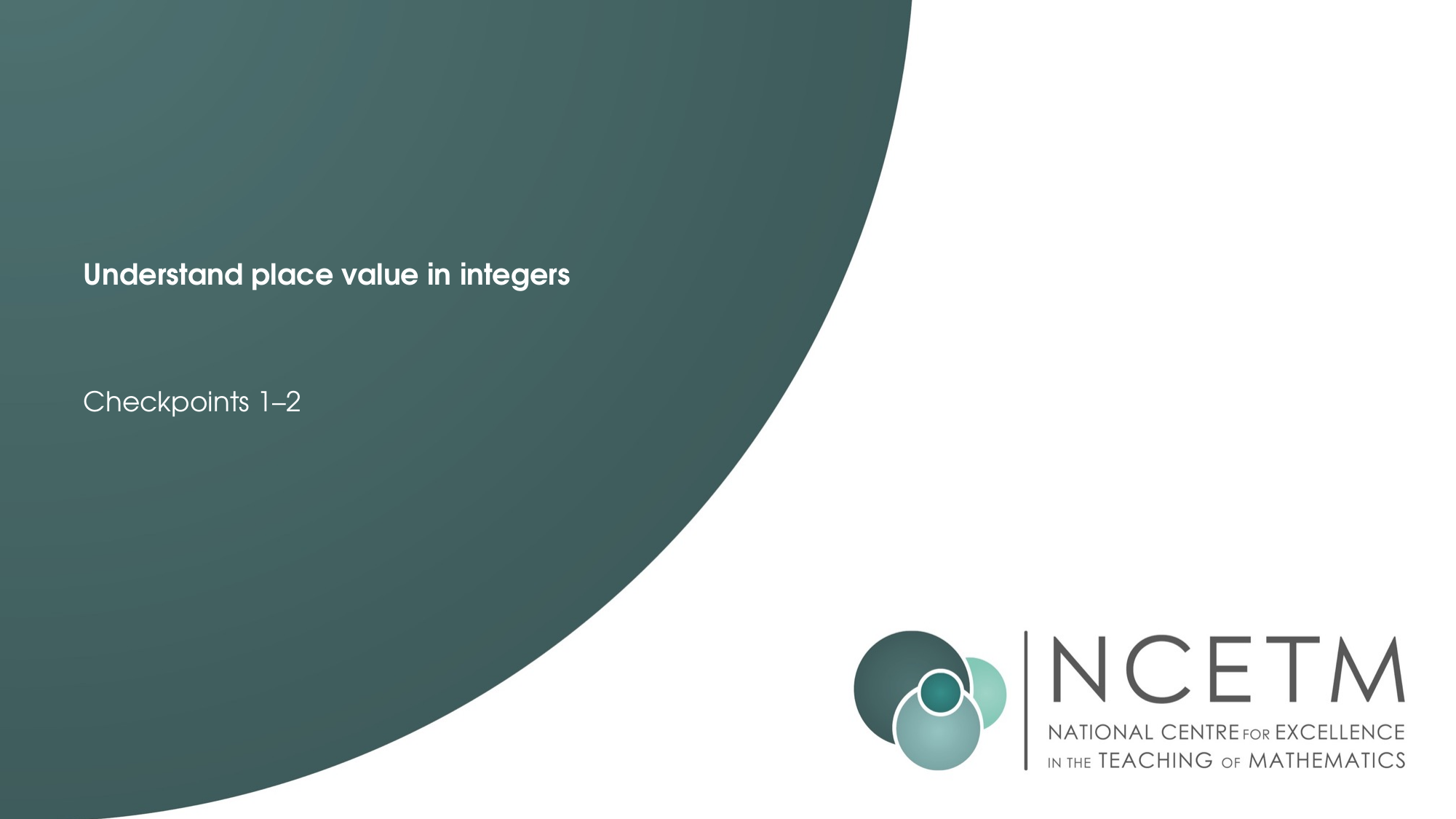

# Understand place value in integers
Checkpoints 1–2